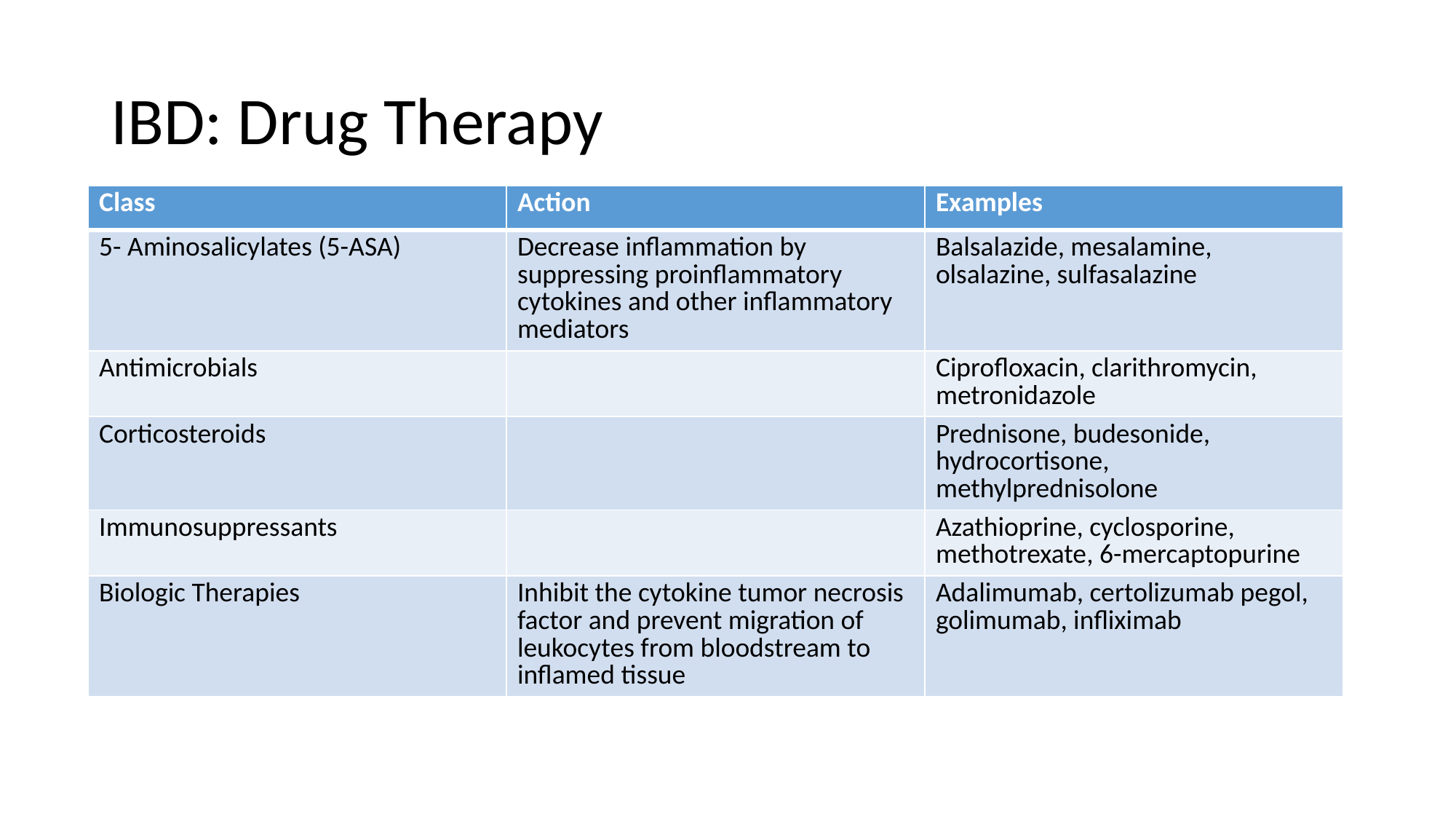

# IBD: Drug Therapy
| Class | Action | Examples |
| --- | --- | --- |
| 5- Aminosalicylates (5-ASA) | Decrease inflammation by suppressing proinflammatory cytokines and other inflammatory mediators | Balsalazide, mesalamine, olsalazine, sulfasalazine |
| Antimicrobials |  | Ciprofloxacin, clarithromycin, metronidazole |
| Corticosteroids |  | Prednisone, budesonide, hydrocortisone, methylprednisolone |
| Immunosuppressants |  | Azathioprine, cyclosporine, methotrexate, 6-mercaptopurine |
| Biologic Therapies | Inhibit the cytokine tumor necrosis factor and prevent migration of leukocytes from bloodstream to inflamed tissue | Adalimumab, certolizumab pegol, golimumab, infliximab |